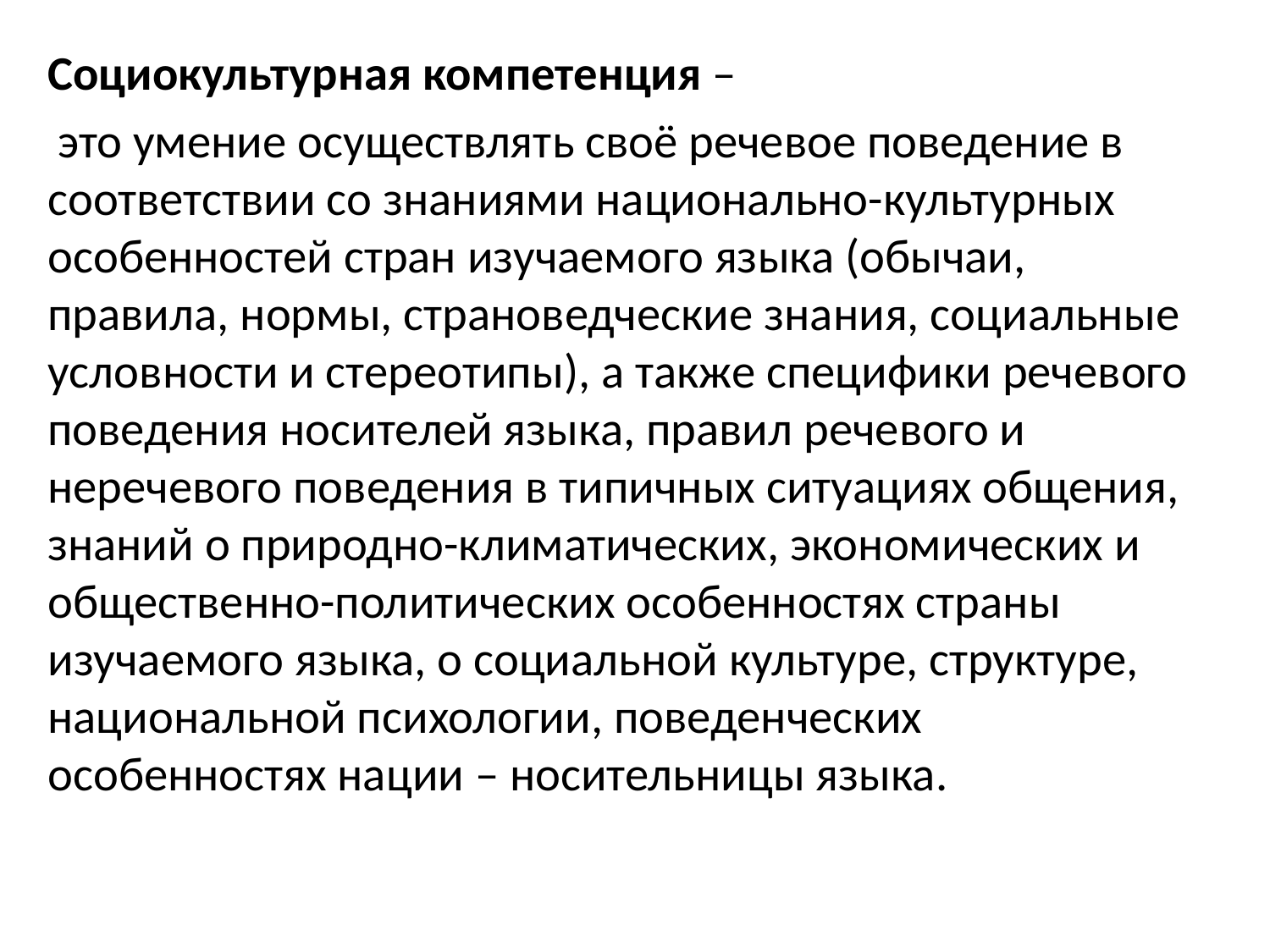

Социокультурная компетенция –
 это умение осуществлять своё речевое поведение в соответствии со знаниями национально-культурных особенностей стран изучаемого языка (обычаи, правила, нормы, страноведческие знания, социальные условности и стереотипы), а также специфики речевого поведения носителей языка, правил речевого и неречевого поведения в типичных ситуациях общения, знаний о природно-климатических, экономических и общественно-политических особенностях страны изучаемого языка, о социальной культуре, структуре, национальной психологии, поведенческих особенностях нации – носительницы языка.